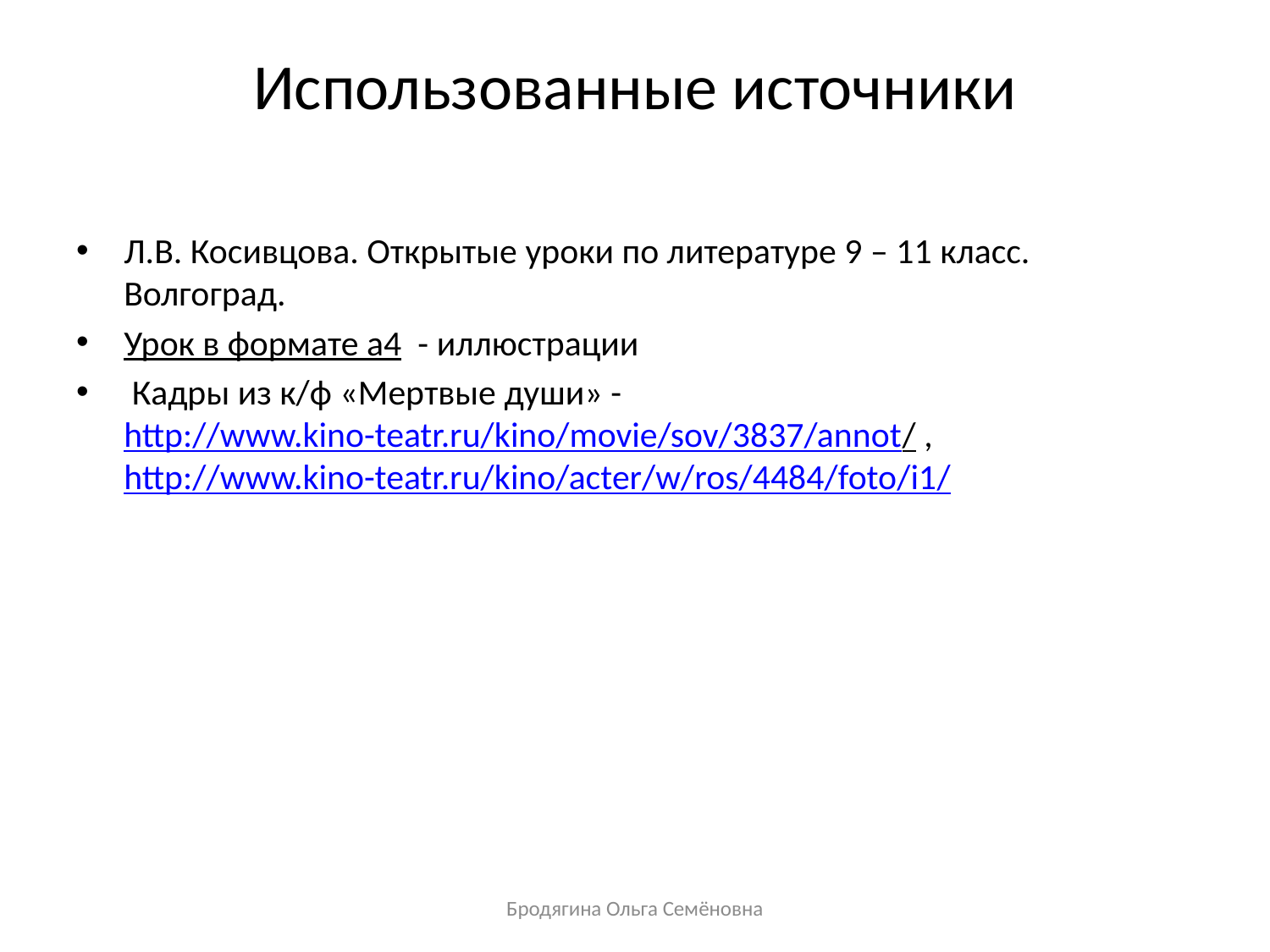

# Использованные источники
Л.В. Косивцова. Открытые уроки по литературе 9 – 11 класс. Волгоград.
Урок в формате а4  - иллюстрации
 Кадры из к/ф «Мертвые души» - http://www.kino-teatr.ru/kino/movie/sov/3837/annot/ , http://www.kino-teatr.ru/kino/acter/w/ros/4484/foto/i1/

Бродягина Ольга Семёновна